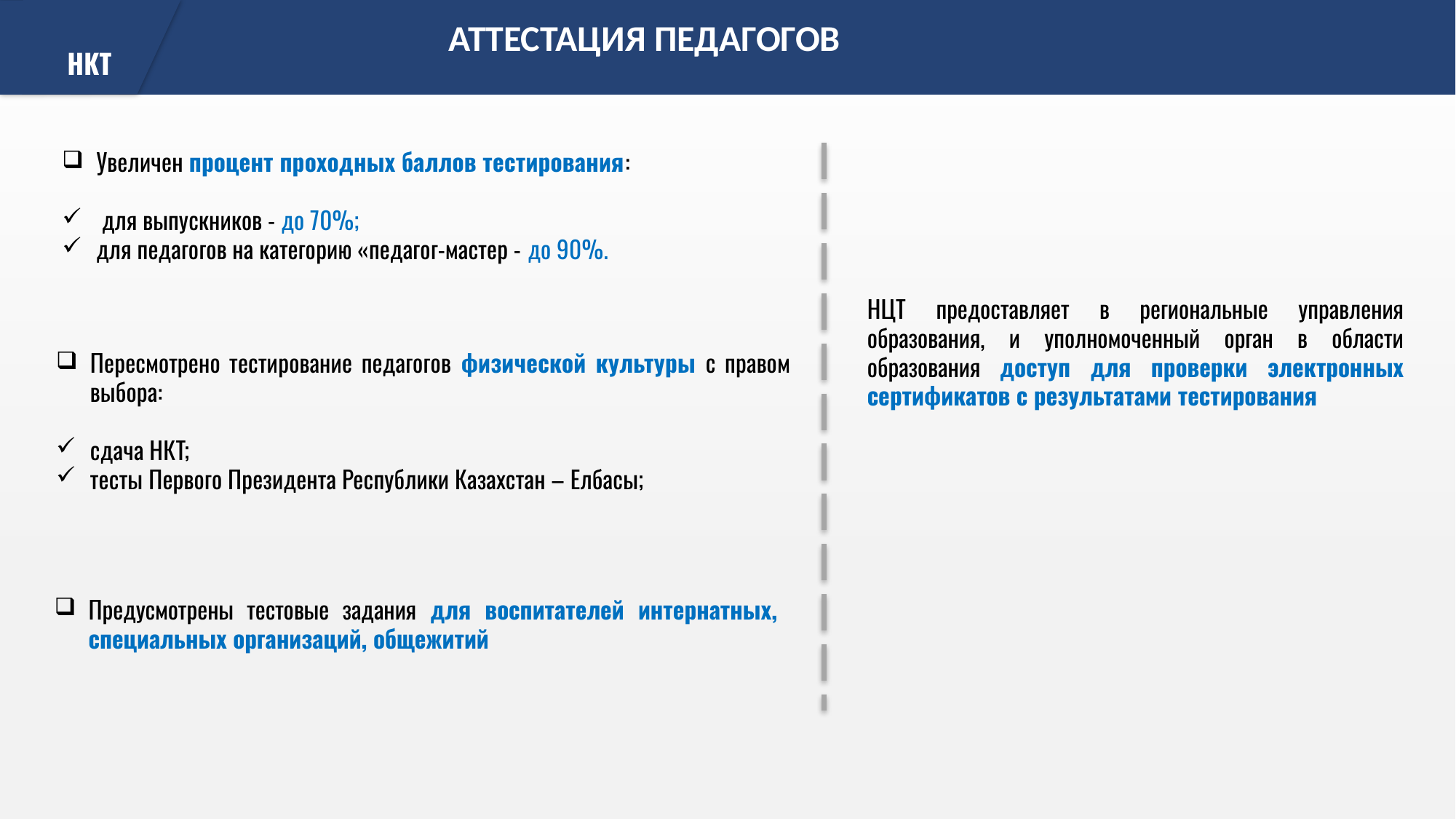

АТТЕСТАЦИЯ ПЕДАГОГОВ
НКТ
Увеличен процент проходных баллов тестирования:

 для выпускников - до 70%;
для педагогов на категорию «педагог-мастер - до 90%.
НЦТ предоставляет в региональные управления образования, и уполномоченный орган в области образования доступ для проверки электронных сертификатов с результатами тестирования
Пересмотрено тестирование педагогов физической культуры с правом выбора:

сдача НКТ;
тесты Первого Президента Республики Казахстан – Елбасы;

Предусмотрены тестовые задания для воспитателей интернатных,  специальных организаций, общежитий